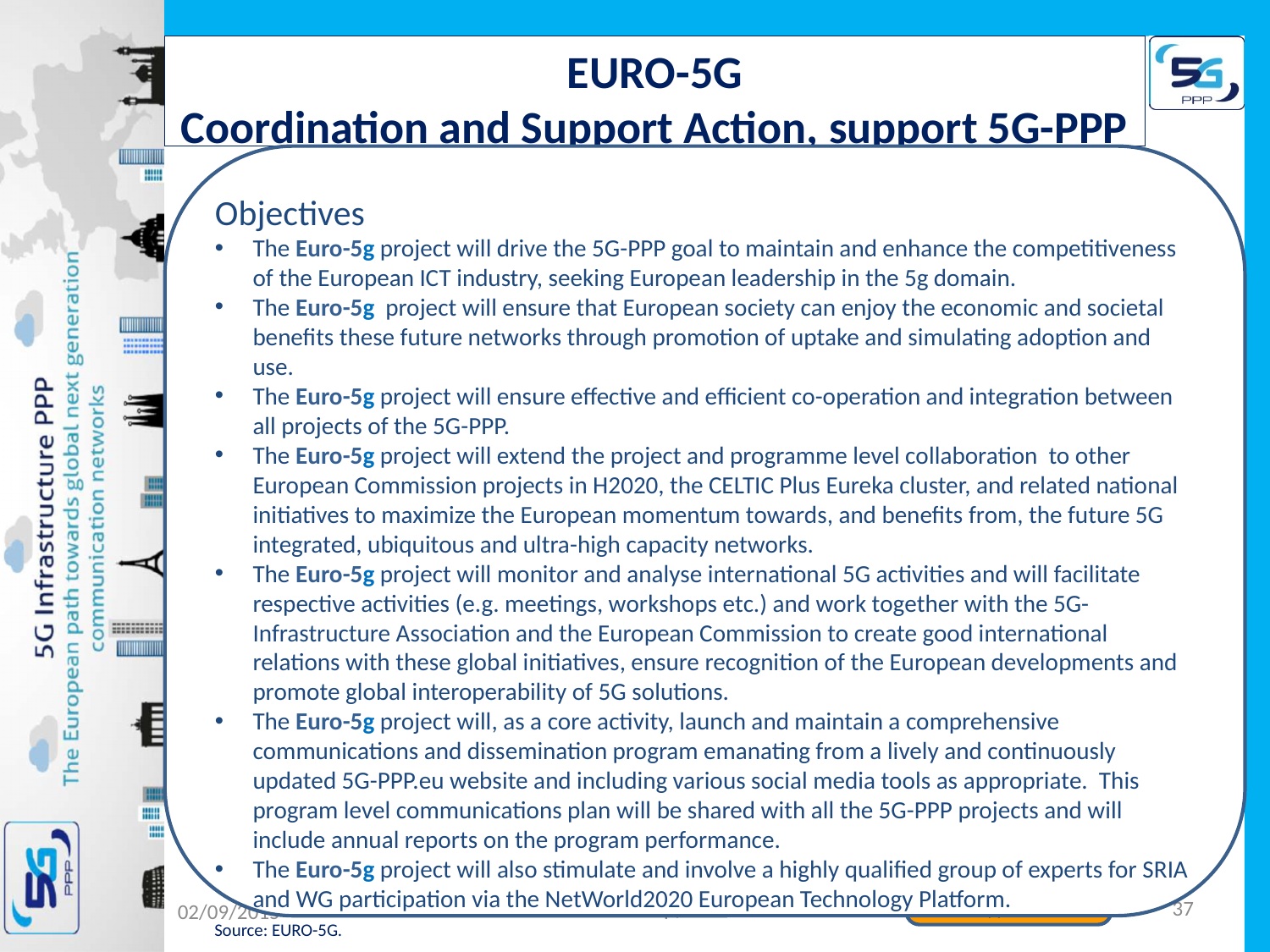

EURO-5G
Coordination and Support Action, support 5G-PPP
Objectives
The Euro-5g project will drive the 5G-PPP goal to maintain and enhance the competitiveness of the European ICT industry, seeking European leadership in the 5g domain.
The Euro-5g  project will ensure that European society can enjoy the economic and societal benefits these future networks through promotion of uptake and simulating adoption and use.
The Euro-5g project will ensure effective and efficient co-operation and integration between all projects of the 5G-PPP.
The Euro-5g project will extend the project and programme level collaboration  to other European Commission projects in H2020, the CELTIC Plus Eureka cluster, and related national initiatives to maximize the European momentum towards, and benefits from, the future 5G integrated, ubiquitous and ultra-high capacity networks.
The Euro-5g project will monitor and analyse international 5G activities and will facilitate respective activities (e.g. meetings, workshops etc.) and work together with the 5G-Infrastructure Association and the European Commission to create good international relations with these global initiatives, ensure recognition of the European developments and promote global interoperability of 5G solutions.
The Euro-5g project will, as a core activity, launch and maintain a comprehensive communications and dissemination program emanating from a lively and continuously updated 5G-PPP.eu website and including various social media tools as appropriate.  This program level communications plan will be shared with all the 5G-PPP projects and will include annual reports on the program performance.
The Euro-5g project will also stimulate and involve a highly qualified group of experts for SRIA and WG participation via the NetWorld2020 European Technology Platform.
Research projects

Innovation projects

5G Ensure
Security
CogNet
Building an Intelligent System of Insights and Action for 5G Network Management
SELFNET
Framework for SELF-organized network management in virtualized and software defined NETworks
CHARISMA
Converged Heterogeneous Advanced 5G Cloud-RAN Architecture for Intelligent and Secure Media Access
SONATA
Service Programming and Orchestration for Virtualized Software Networks
5GEx
5G Exchange
SUPERFLUIDITY
Superfluidity: a super-fluid, cloud-native, converged edge system
VirtuWind
Virtual and programmable industrial network prototype deployed in operational Wind park
COHERENT
Coordinated control and spectrum management for 5G heterogeneous radio access networks
METIS-II
Mobile and wireless communications Enablers for Twenty-twenty (2020) Information Society-II
5G-Norma
5G NOvel Radio Multiservice adaptive network Architecture
SPEED-5G
quality of Service Provision and capacity Expansion through Extended-DSA for 5G
FANTASTIC-5G
Flexible Air iNTerfAce for Scalable service delivery wiThin wIreless Communication networks of the 5th Generation
5G-Xhaul
Dynamically reconfigurable optical-wireless backhaul/fronthaul with cognitive control plane for small cells and cloud-RANs
SESAME
Small cEllS coordinAtion for Multi-tenancy and Edge services
Flex5Gware
Flexible and efficient hardware/software platforms for 5G network elements and devices
mmMAGIC
Millimetre-Wave Based Mobile Radio Access Network for Fifth Generation Integrated Communications
Xhaul
The 5G Integrated fronthaul/backhaul
Euro-5G
5G-PPP Coordination and Support Action
3GPP RAN 5G Workshop, 17.-18.9.2015
37
02/09/2015
Source: EURO-5G.